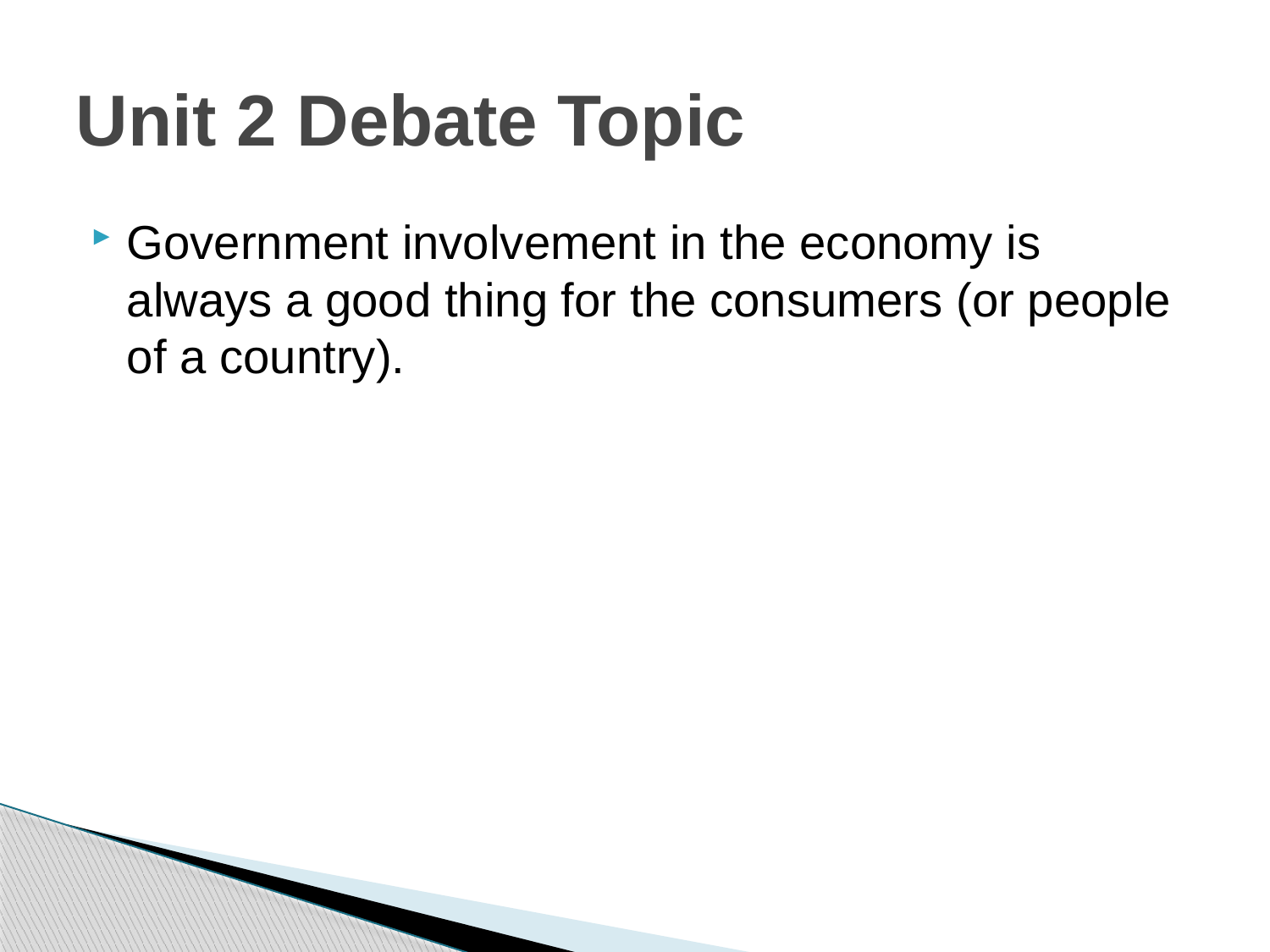

# Unit 2 Debate Topic
Government involvement in the economy is always a good thing for the consumers (or people of a country).